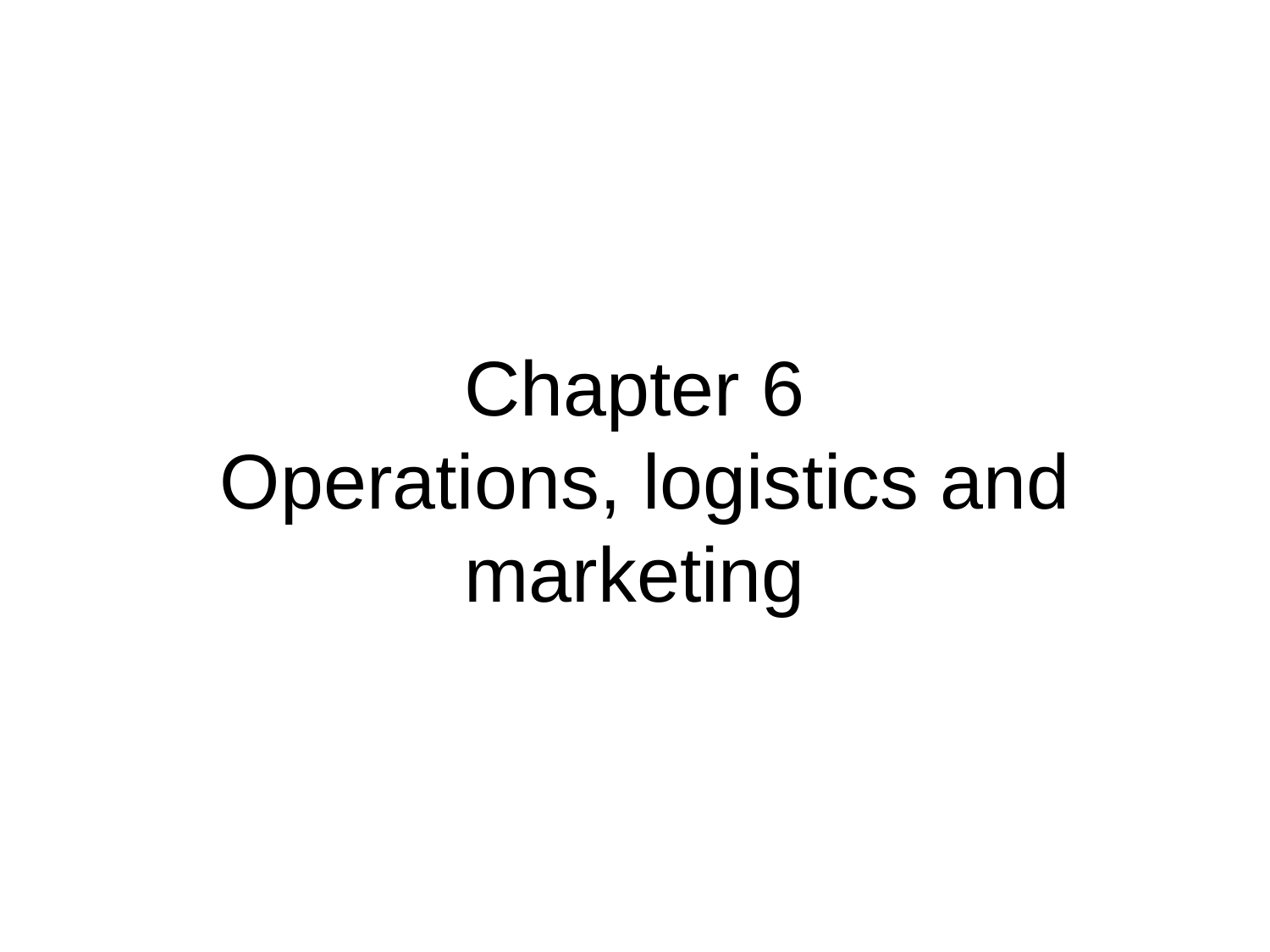

# Chapter 6  Operations, logistics and marketing